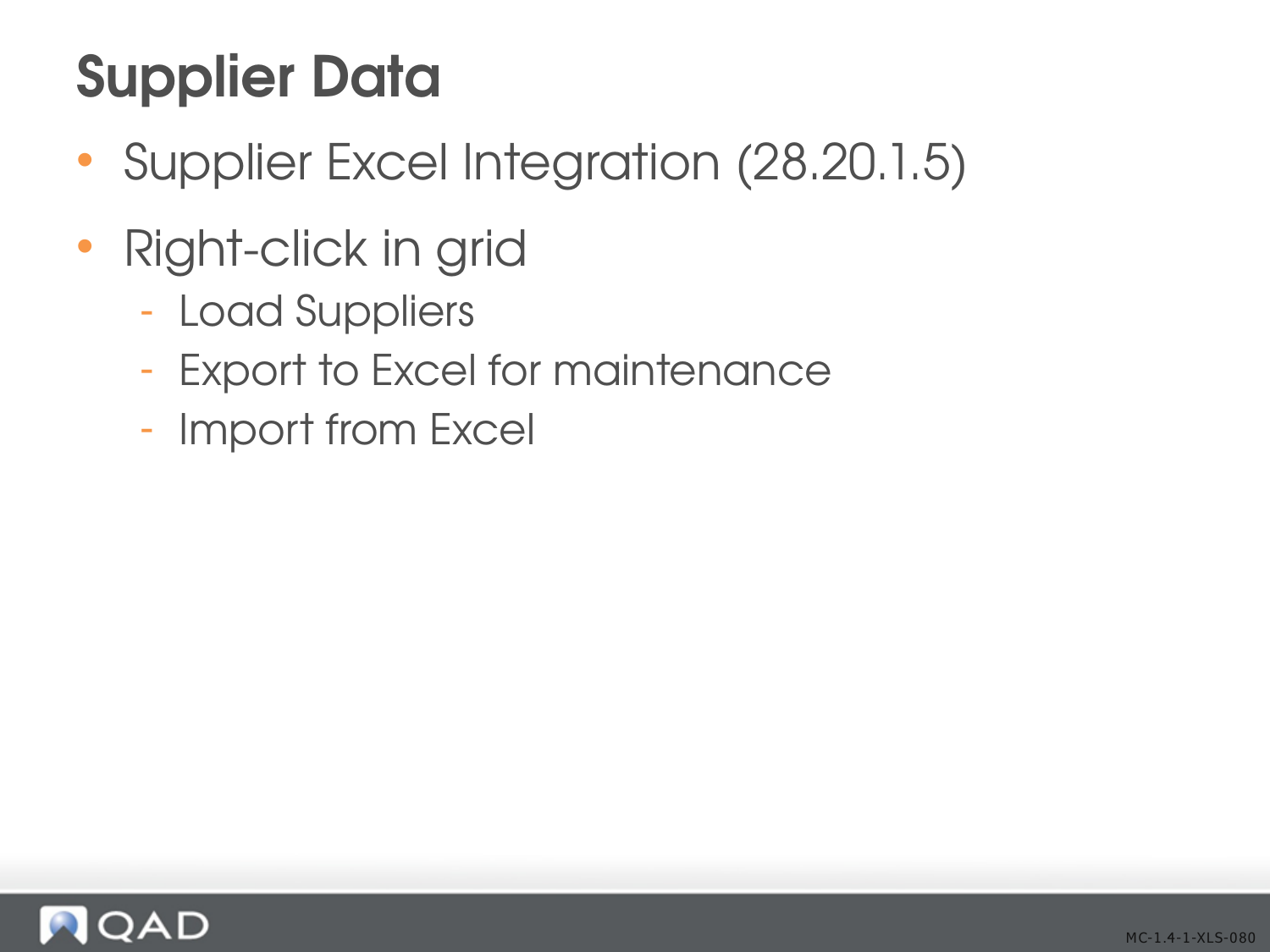

# Supplier Data
Supplier Excel Integration (28.20.1.5)
Right-click in grid
Load Suppliers
Export to Excel for maintenance
Import from Excel
MC-1.4-1-XLS-080